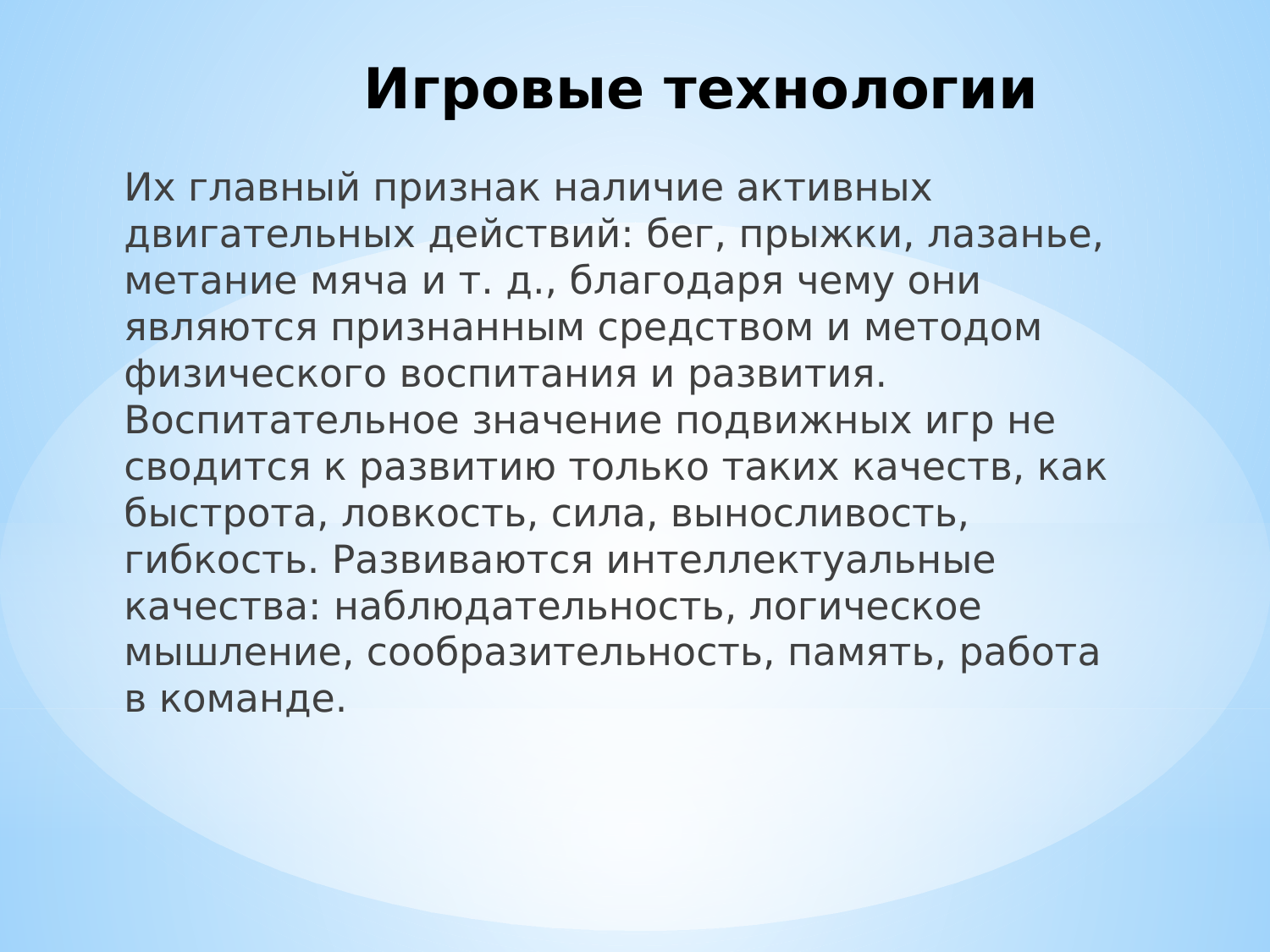

# Игровые технологии
Их главный признак наличие активных двигательных действий: бег, прыжки, лазанье, метание мяча и т. д., благодаря чему они являются признанным средством и методом физического воспитания и развития. Воспитательное значение подвижных игр не сводится к развитию только таких качеств, как быстрота, ловкость, сила, выносливость, гибкость. Развиваются интеллектуальные качества: наблюдательность, логическое мышление, сообразительность, память, работа в команде.